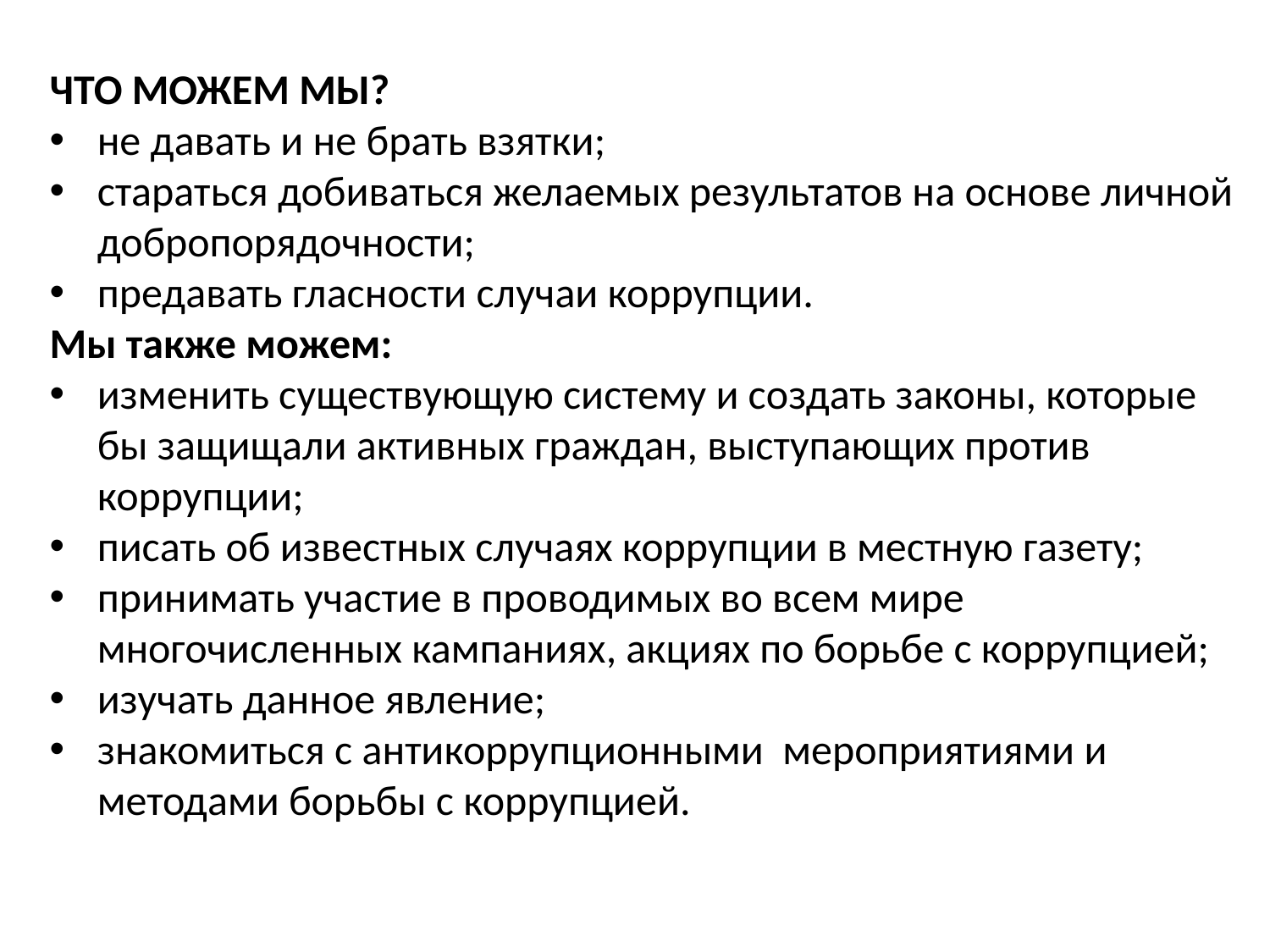

ЧТО МОЖЕМ МЫ?
не давать и не брать взятки;
стараться добиваться желаемых результатов на основе личной добропорядочности;
предавать гласности случаи коррупции.
Мы также можем:
изменить существующую систему и создать законы, которые бы защищали активных граждан, выступающих против коррупции;
писать об известных случаях коррупции в местную газету;
принимать участие в проводимых во всем мире многочисленных кампаниях, акциях по борьбе с коррупцией;
изучать данное явление;
знакомиться с антикоррупционными  мероприятиями и методами борьбы с коррупцией.